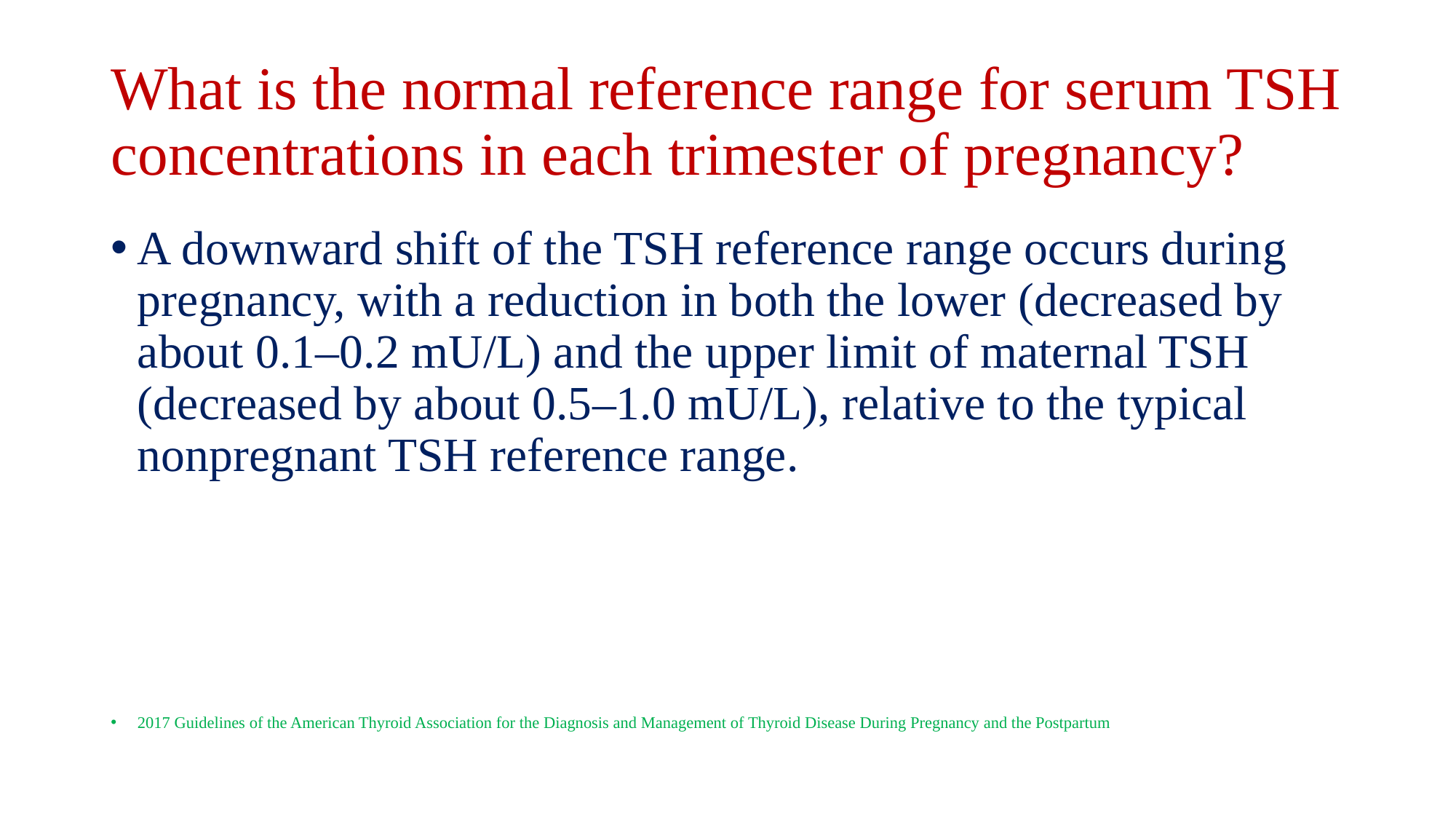

# What is the normal reference range for serum TSH concentrations in each trimester of pregnancy?
A downward shift of the TSH reference range occurs during pregnancy, with a reduction in both the lower (decreased by about 0.1–0.2 mU/L) and the upper limit of maternal TSH (decreased by about 0.5–1.0 mU/L), relative to the typical nonpregnant TSH reference range.

2017 Guidelines of the American Thyroid Association for the Diagnosis and Management of Thyroid Disease During Pregnancy and the Postpartum